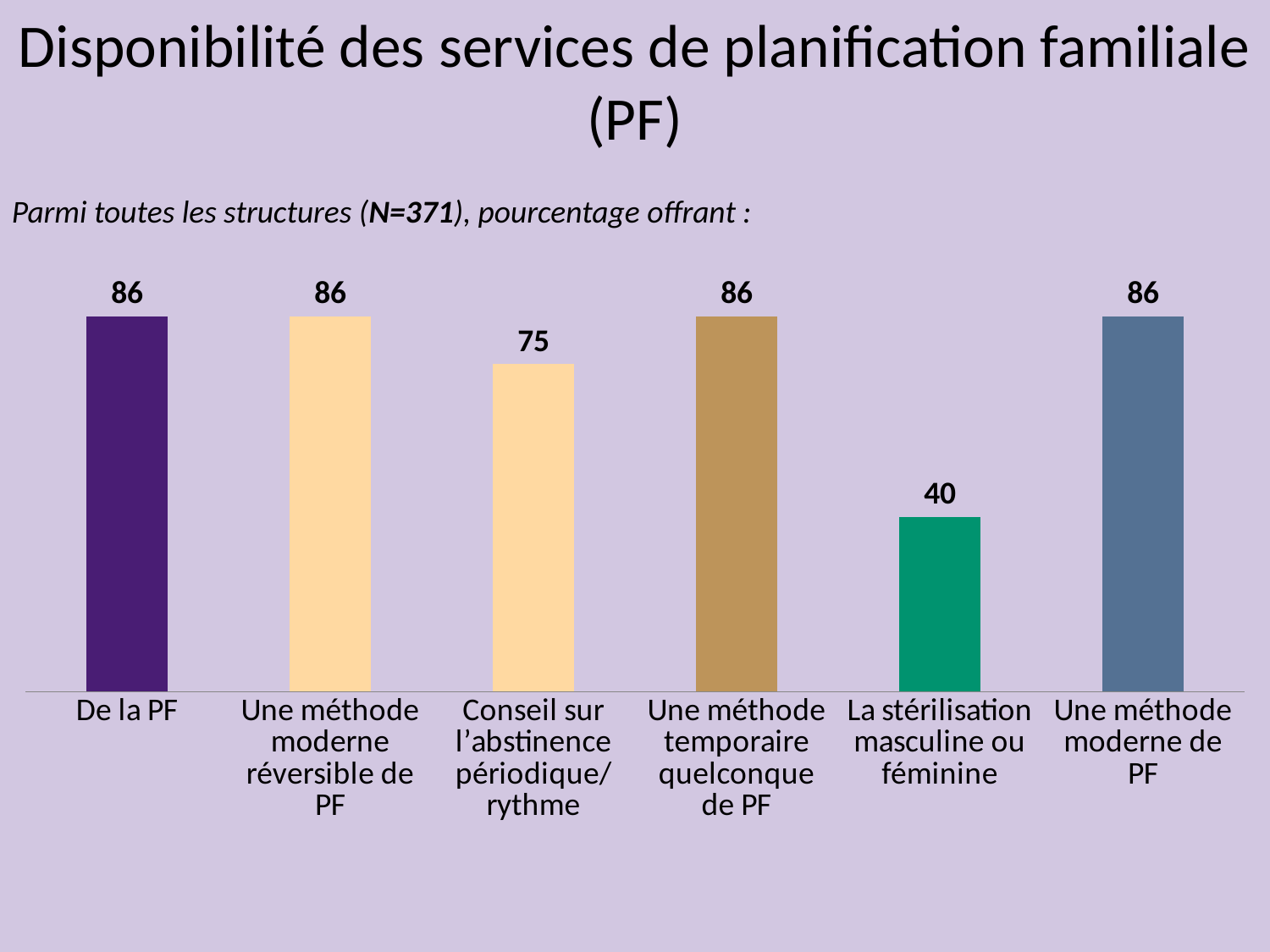

Disponibilité des services de planification familiale (PF)
Parmi toutes les structures (N=371), pourcentage offrant :

### Chart

| Category | Series 1 |
|---|---|
| De la PF | 86.0 |
| Une méthode moderne réversible de PF | 86.0 |
| Conseil sur l’abstinence périodique/ rythme | 75.0 |
| Une méthode temporaire quelconque de PF | 86.0 |
| La stérilisation masculine ou féminine | 40.0 |
| Une méthode moderne de PF | 86.0 |